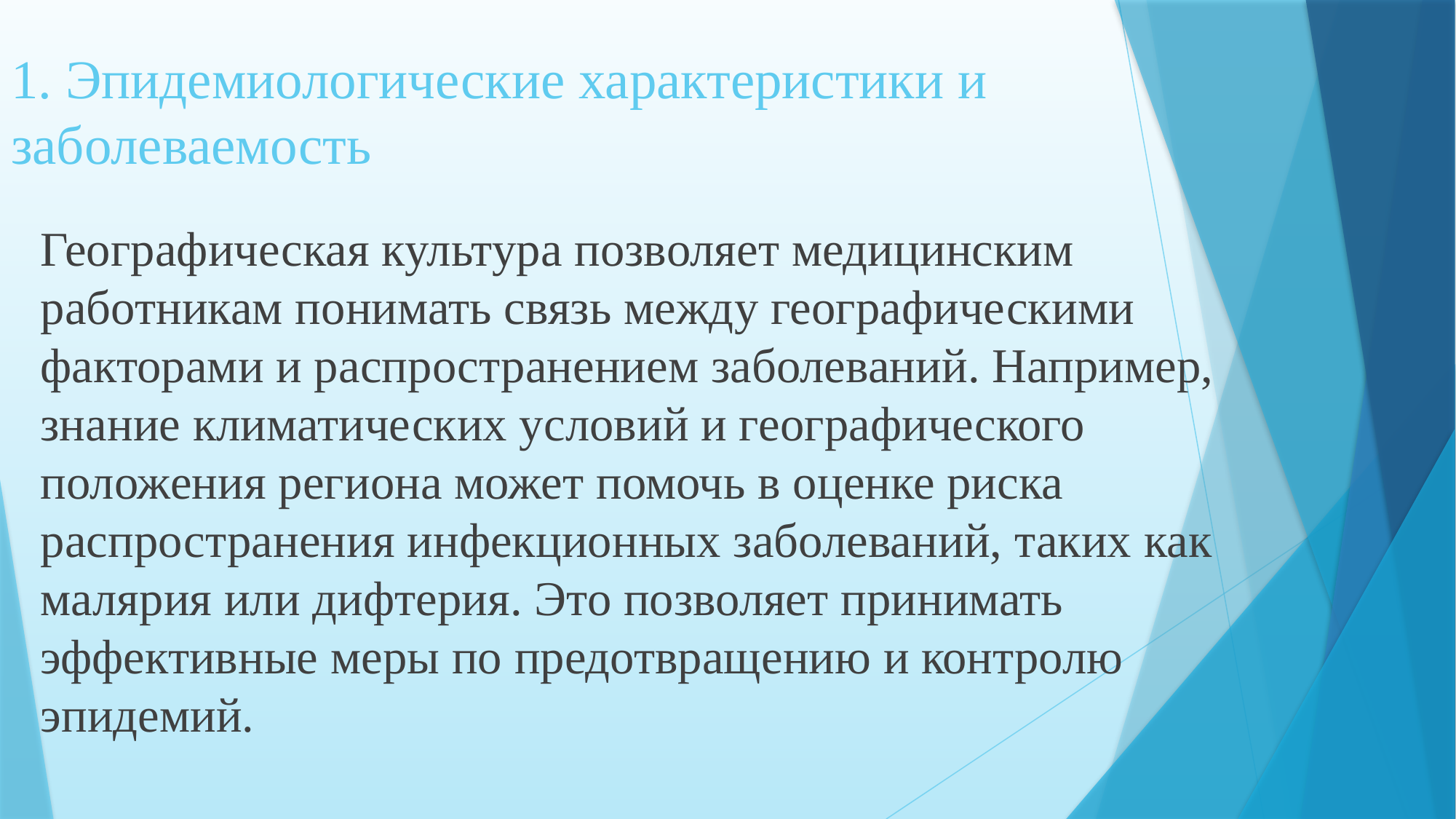

# 1. Эпидемиологические характеристики и заболеваемость
Географическая культура позволяет медицинским работникам понимать связь между географическими факторами и распространением заболеваний. Например, знание климатических условий и географического положения региона может помочь в оценке риска распространения инфекционных заболеваний, таких как малярия или дифтерия. Это позволяет принимать эффективные меры по предотвращению и контролю эпидемий.